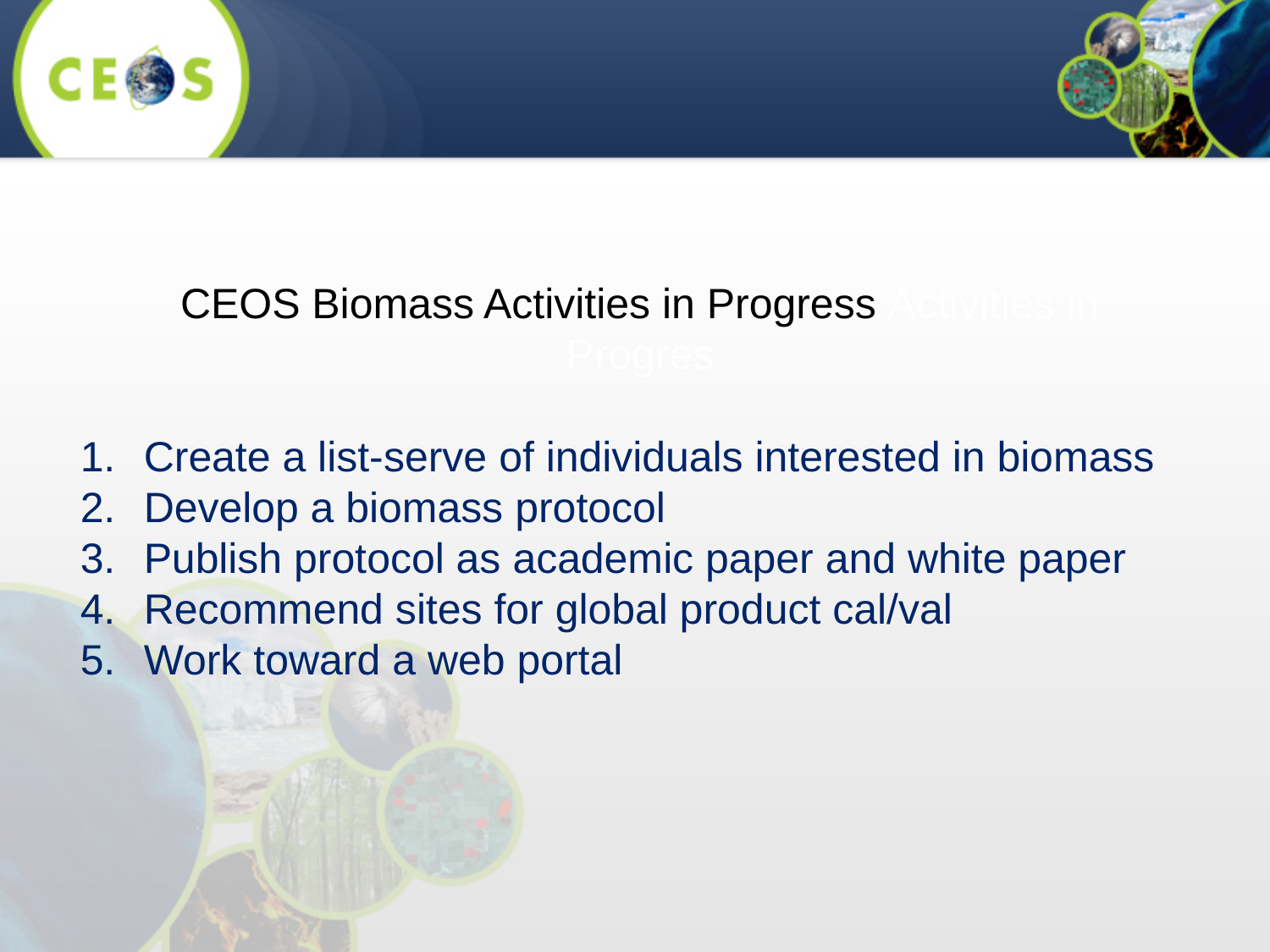

CEOS Biomass Activities in Progress Activities in Progres

Create a list-serve of individuals interested in biomass
Develop a biomass protocol
Publish protocol as academic paper and white paper
Recommend sites for global product cal/val
Work toward a web portal